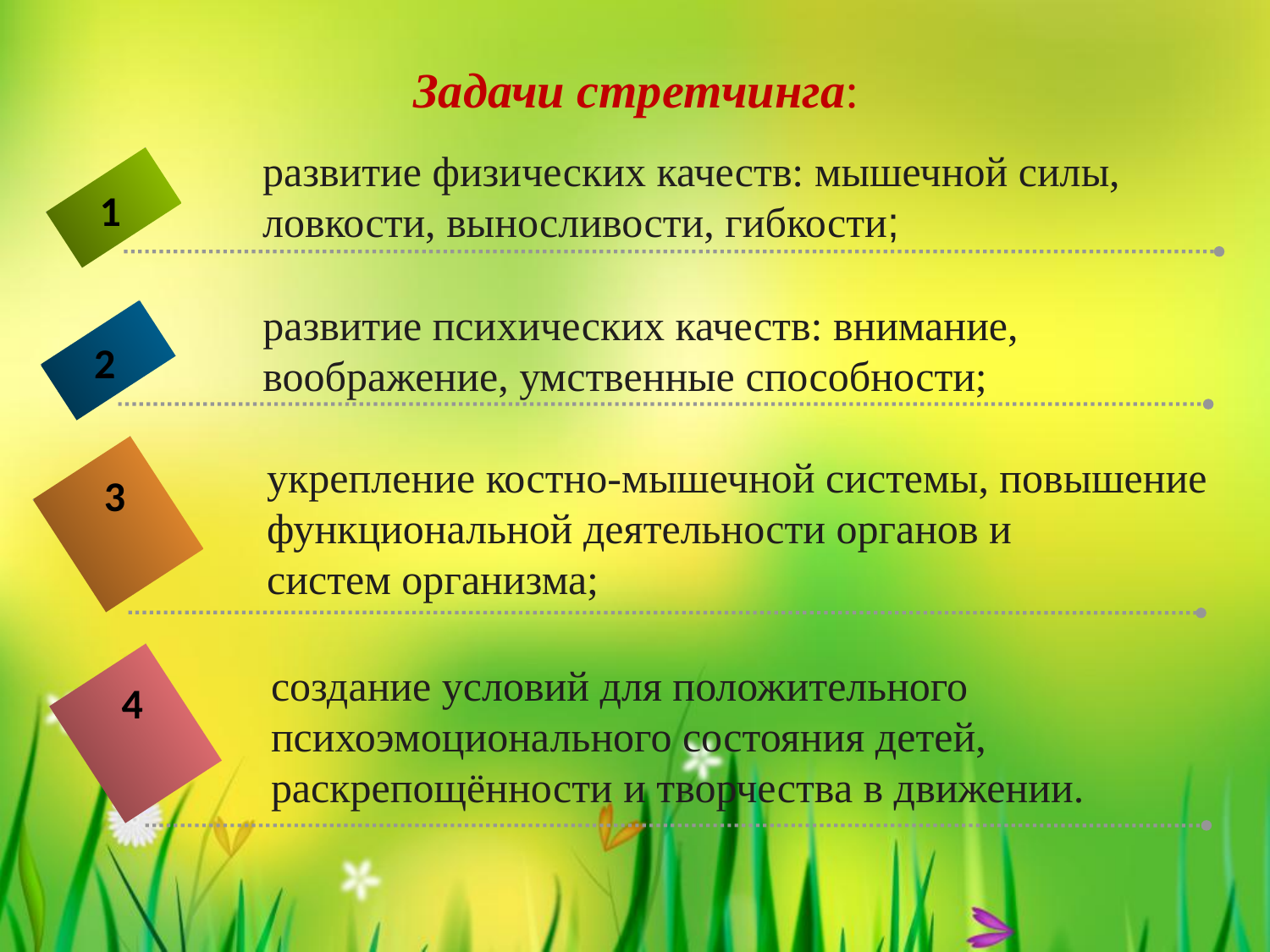

# Задачи стретчинга:
развитие физических качеств: мышечной силы,
ловкости, выносливости, гибкости;

1

развитие психических качеств: внимание,
воображение, умственные способности;

2

укрепление костно-мышечной системы, повышение
функциональной деятельности органов и
систем организма;

3

создание условий для положительного
психоэмоционального состояния детей,
раскрепощённости и творчества в движении.

4